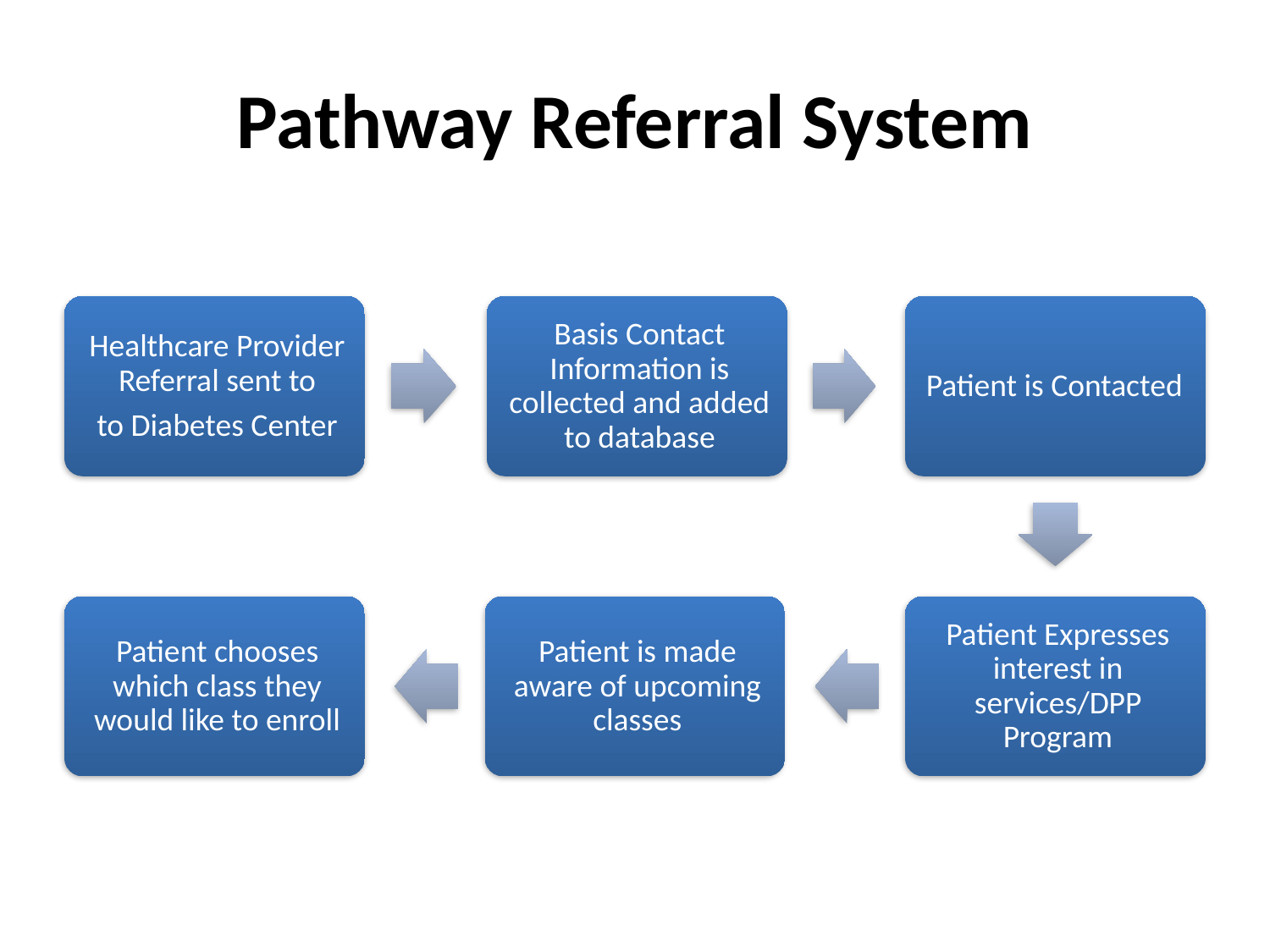

# Pathway Referral System
Healthcare Provider Referral sent to
to Diabetes Center

Basis Contact Information is collected and added to database

Patient is Contacted

Patient Expresses interest in services/DPP Program

Patient is made aware of upcoming classes

Patient chooses which class they would like to enroll